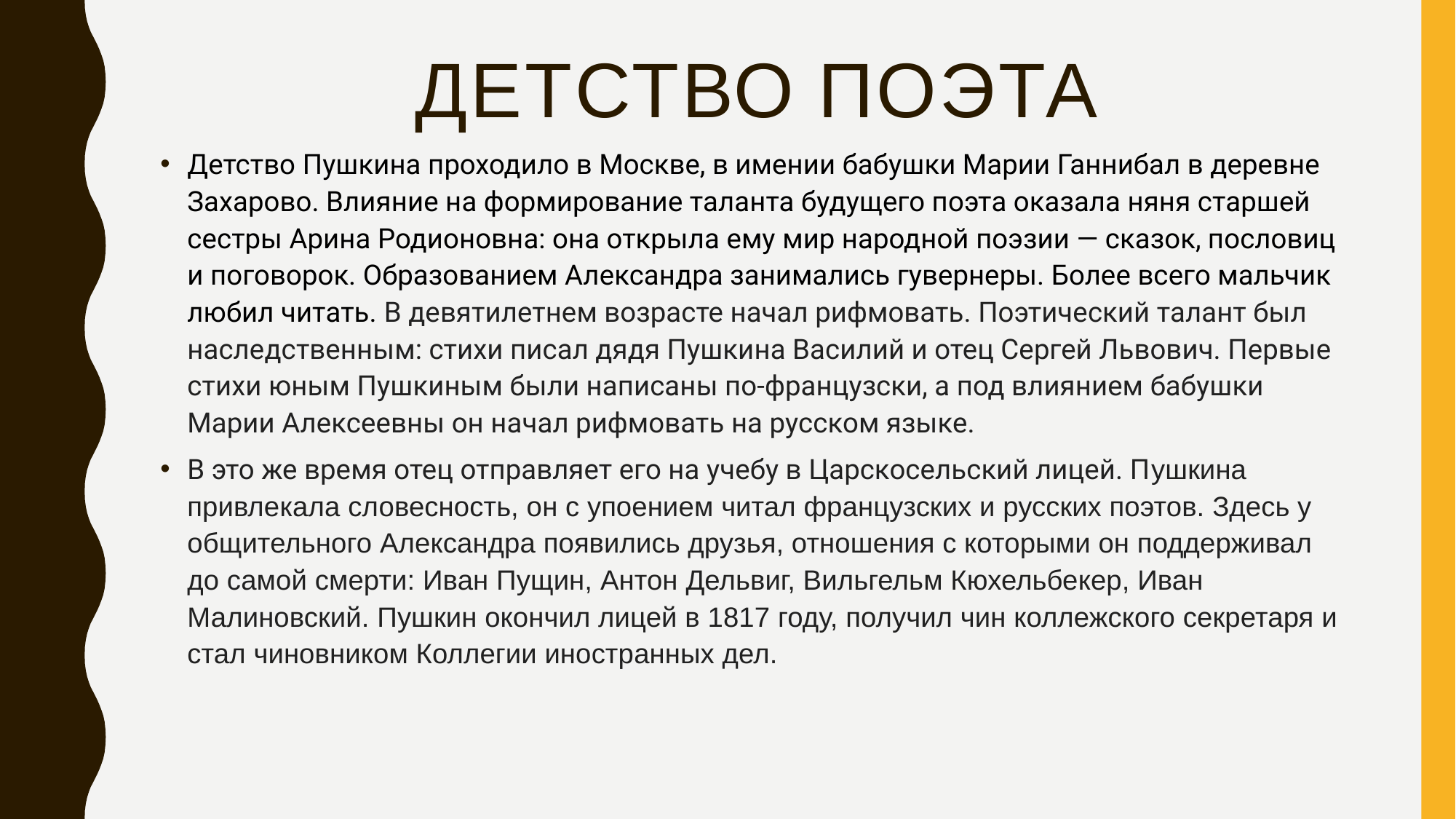

# Детство поэта
Детство Пушкина проходило в Москве, в имении бабушки Марии Ганнибал в деревне Захарово. Влияние на формирование таланта будущего поэта оказала няня старшей сестры Арина Родионовна: она открыла ему мир народной поэзии — сказок, пословиц и поговорок. Образованием Александра занимались гувернеры. Более всего мальчик любил читать. В девятилетнем возрасте начал рифмовать. Поэтический талант был наследственным: стихи писал дядя Пушкина Василий и отец Сергей Львович. Первые стихи юным Пушкиным были написаны по-французски, а под влиянием бабушки Марии Алексеевны он начал рифмовать на русском языке.
В это же время отец отправляет его на учебу в Царскосельский лицей. Пушкина привлекала словесность, он с упоением читал французских и русских поэтов. Здесь у общительного Александра появились друзья, отношения с которыми он поддерживал до самой смерти: Иван Пущин, Антон Дельвиг, Вильгельм Кюхельбекер, Иван Малиновский. Пушкин окончил лицей в 1817 году, получил чин коллежского секретаря и стал чиновником Коллегии иностранных дел.